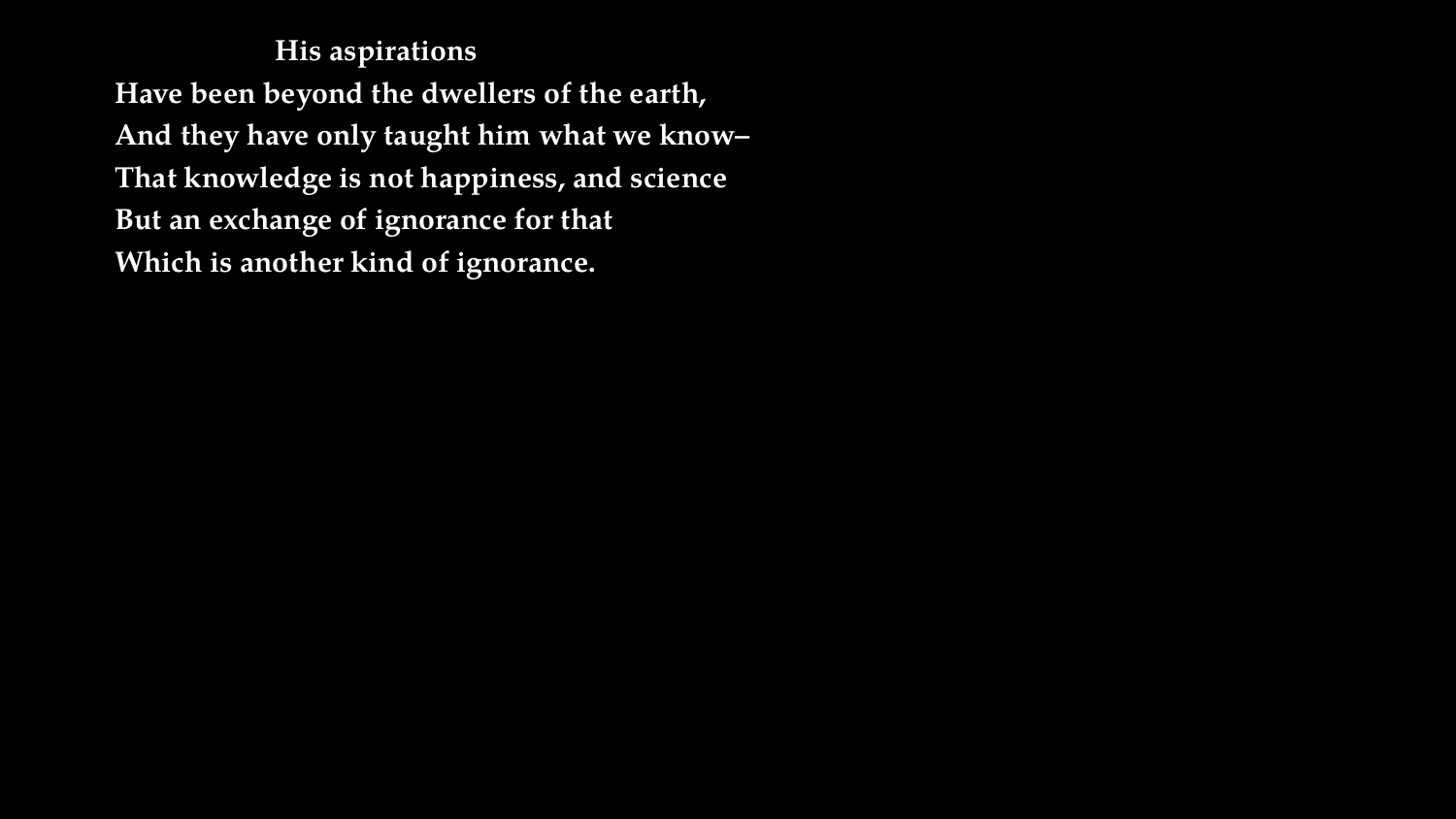

# His aspirations Have been beyond the dwellers of the earth, And they have only taught him what we know– That knowledge is not happiness, and science But an exchange of ignorance for that Which is another kind of ignorance.